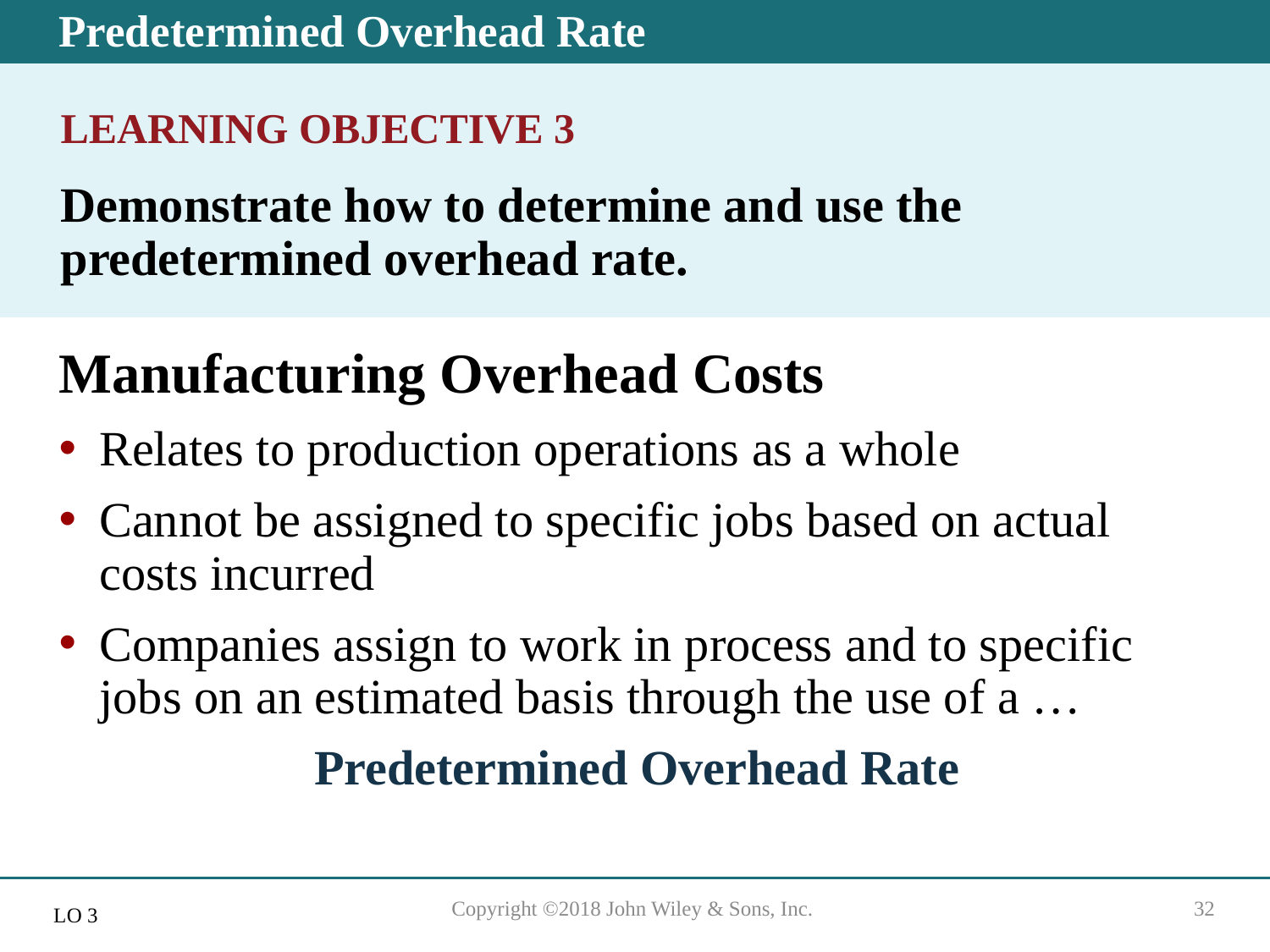

# Predetermined Overhead Rate
LEARNING OBJECTIVE 3
Demonstrate how to determine and use the predetermined overhead rate.
Manufacturing Overhead Costs
Relates to production operations as a whole
Cannot be assigned to specific jobs based on actual costs incurred
Companies assign to work in process and to specific jobs on an estimated basis through the use of a …
Predetermined Overhead Rate
Copyright ©2018 John Wiley & Sons, Inc.
32
L O 3